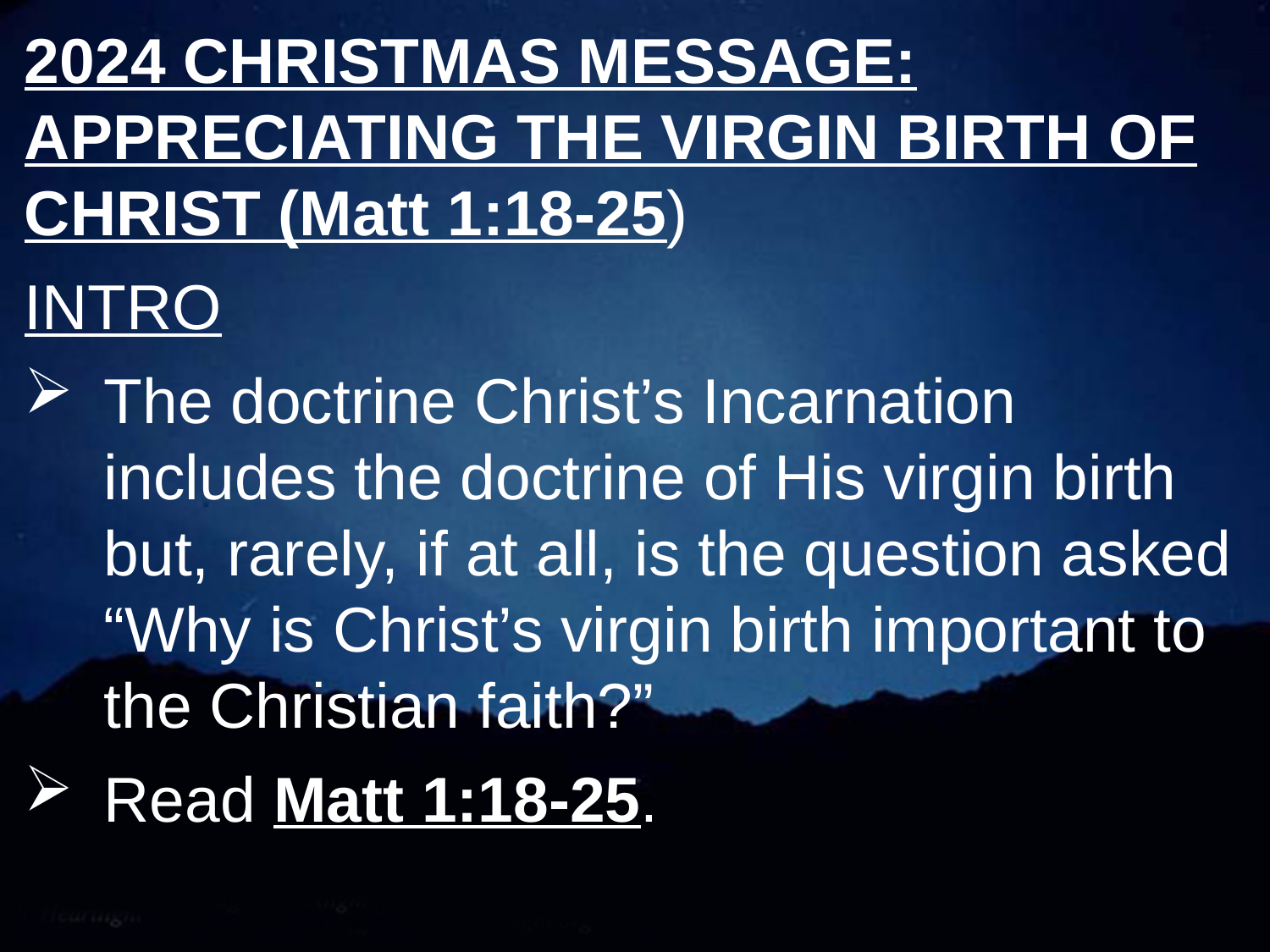

2024 CHRISTMAS MESSAGE: APPRECIATING THE VIRGIN BIRTH OF CHRIST (Matt 1:18-25)
INTRO
The doctrine Christ’s Incarnation includes the doctrine of His virgin birth but, rarely, if at all, is the question asked “Why is Christ’s virgin birth important to the Christian faith?”
Read Matt 1:18-25.